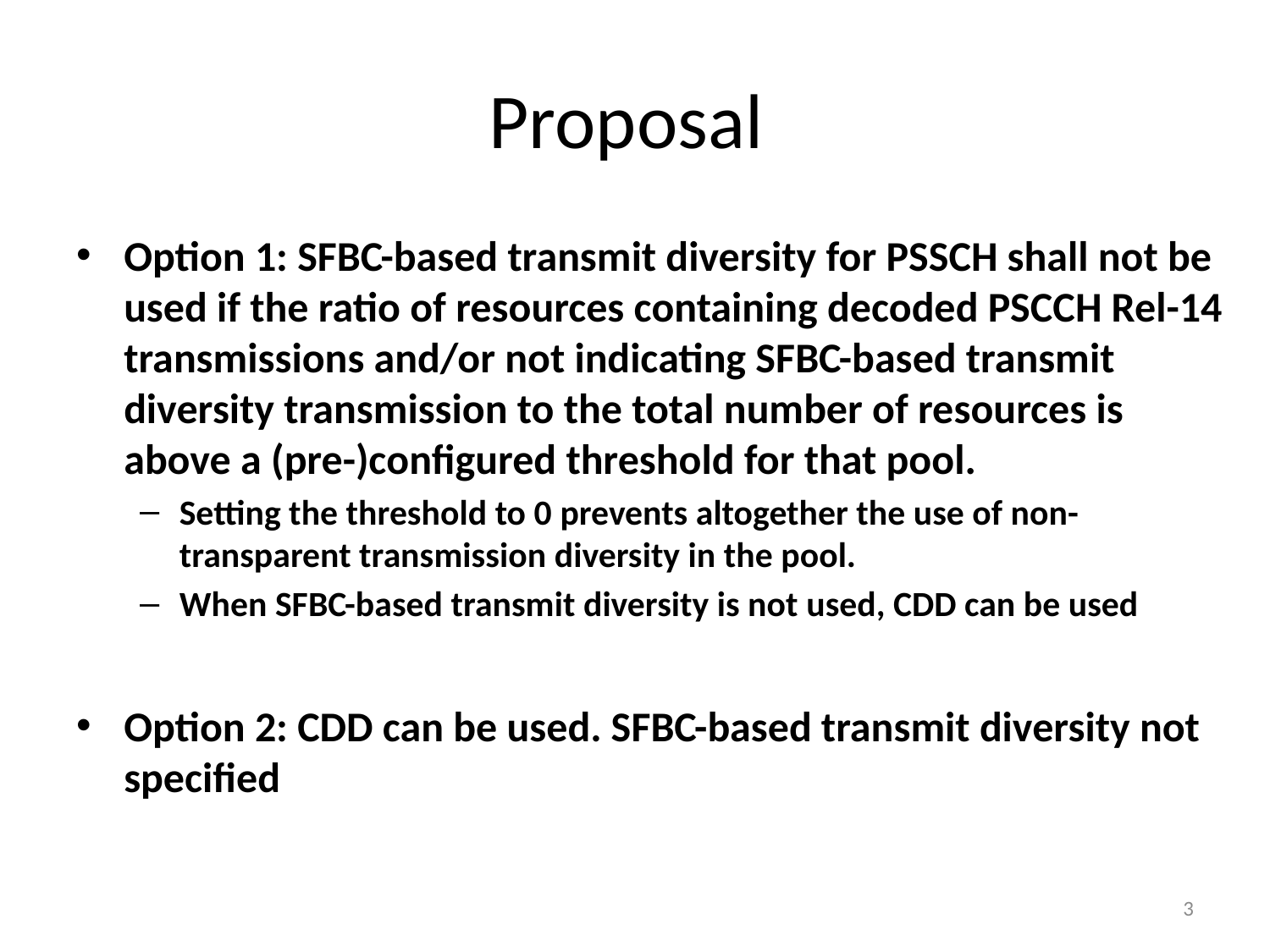

# Proposal
Option 1: SFBC-based transmit diversity for PSSCH shall not be used if the ratio of resources containing decoded PSCCH Rel-14 transmissions and/or not indicating SFBC-based transmit diversity transmission to the total number of resources is above a (pre-)configured threshold for that pool.
Setting the threshold to 0 prevents altogether the use of non-transparent transmission diversity in the pool.
When SFBC-based transmit diversity is not used, CDD can be used

Option 2: CDD can be used. SFBC-based transmit diversity not specified

3